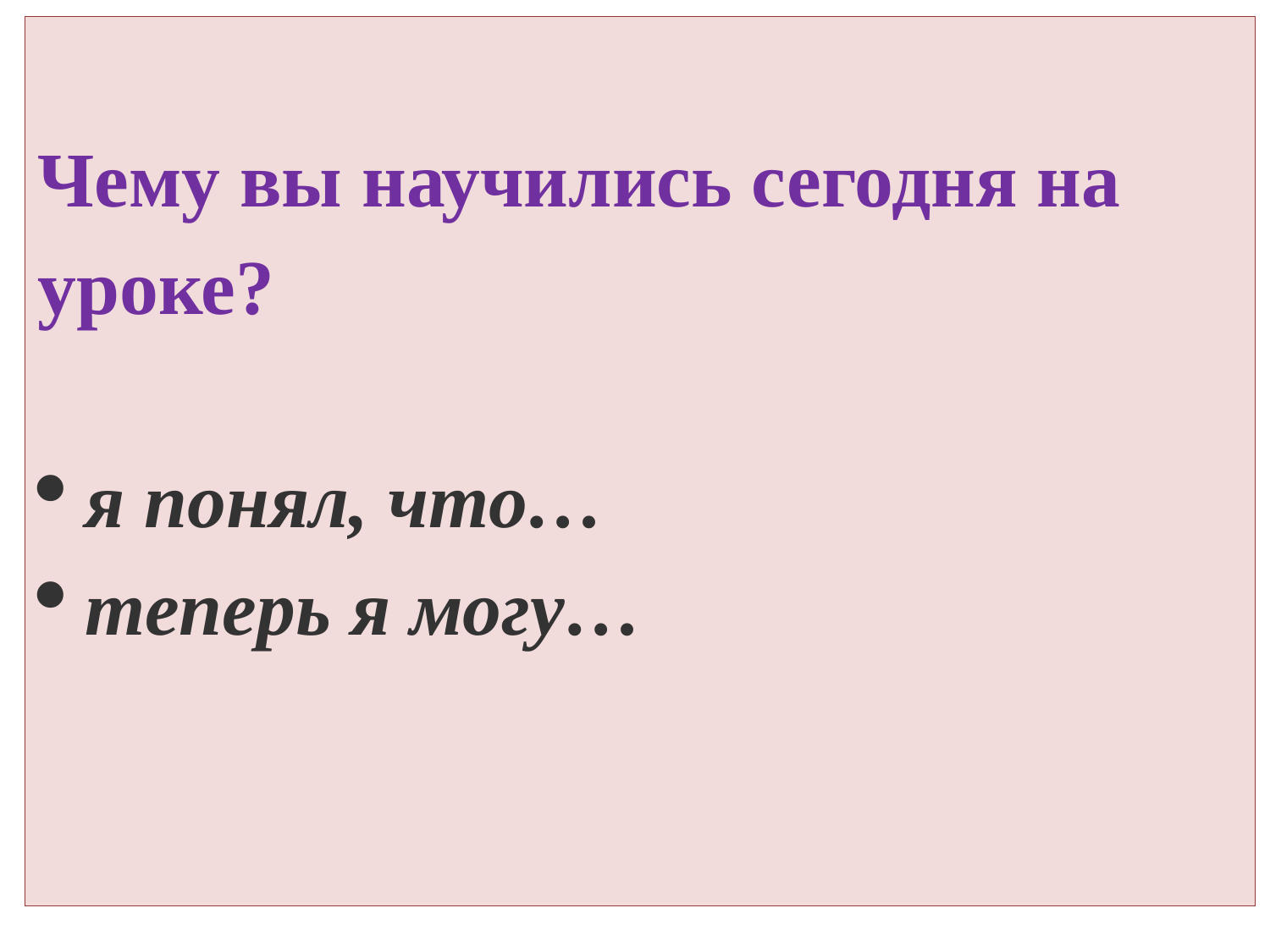

Чему вы научились сегодня на уроке?

я понял, что…
теперь я могу…